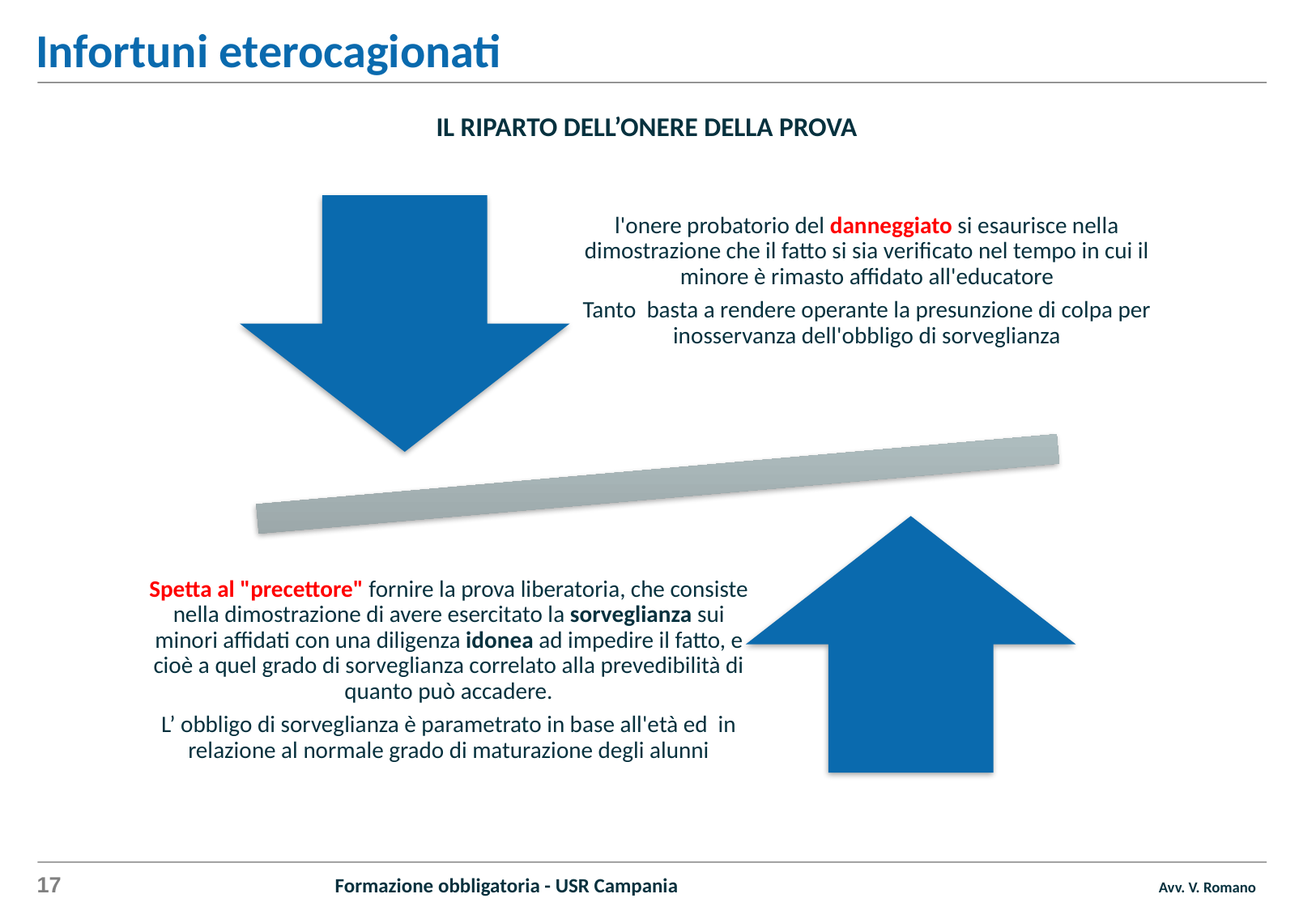

Infortuni eterocagionati
IL RIPARTO DELL’ONERE DELLA PROVA

l'onere probatorio del danneggiato si esaurisce nella dimostrazione che il fatto si sia verificato nel tempo in cui il minore è rimasto affidato all'educatore
Tanto  basta a rendere operante la presunzione di colpa per inosservanza dell'obbligo di sorveglianza

Spetta al "precettore" fornire la prova liberatoria, che consiste nella dimostrazione di avere esercitato la sorveglianza sui minori affidati con una diligenza idonea ad impedire il fatto, e cioè a quel grado di sorveglianza correlato alla prevedibilità di quanto può accadere.
L’ obbligo di sorveglianza è parametrato in base all'età ed  in relazione al normale grado di maturazione degli alunni